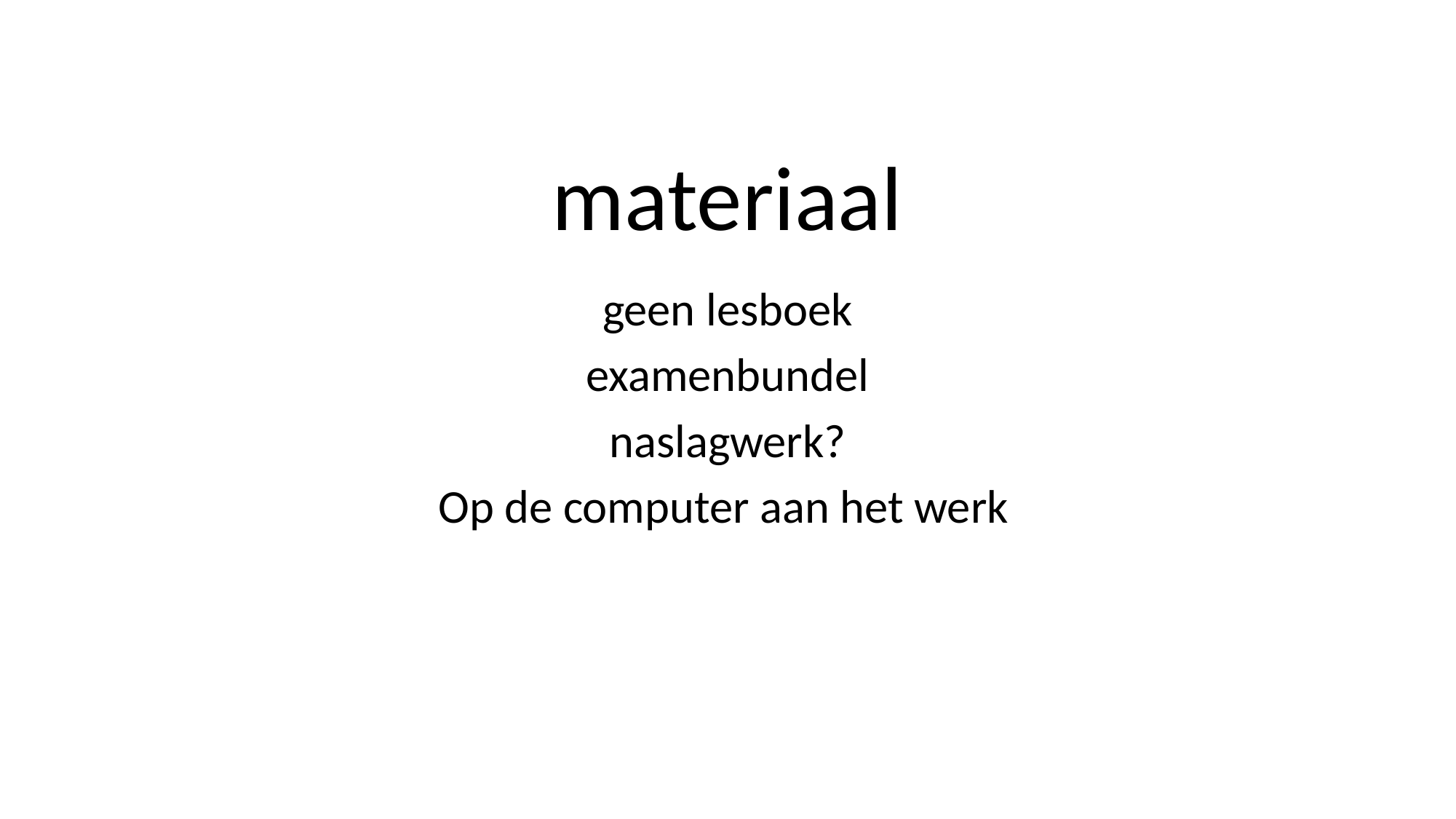

# materiaal
geen lesboek
examenbundel
naslagwerk?
Op de computer aan het werk